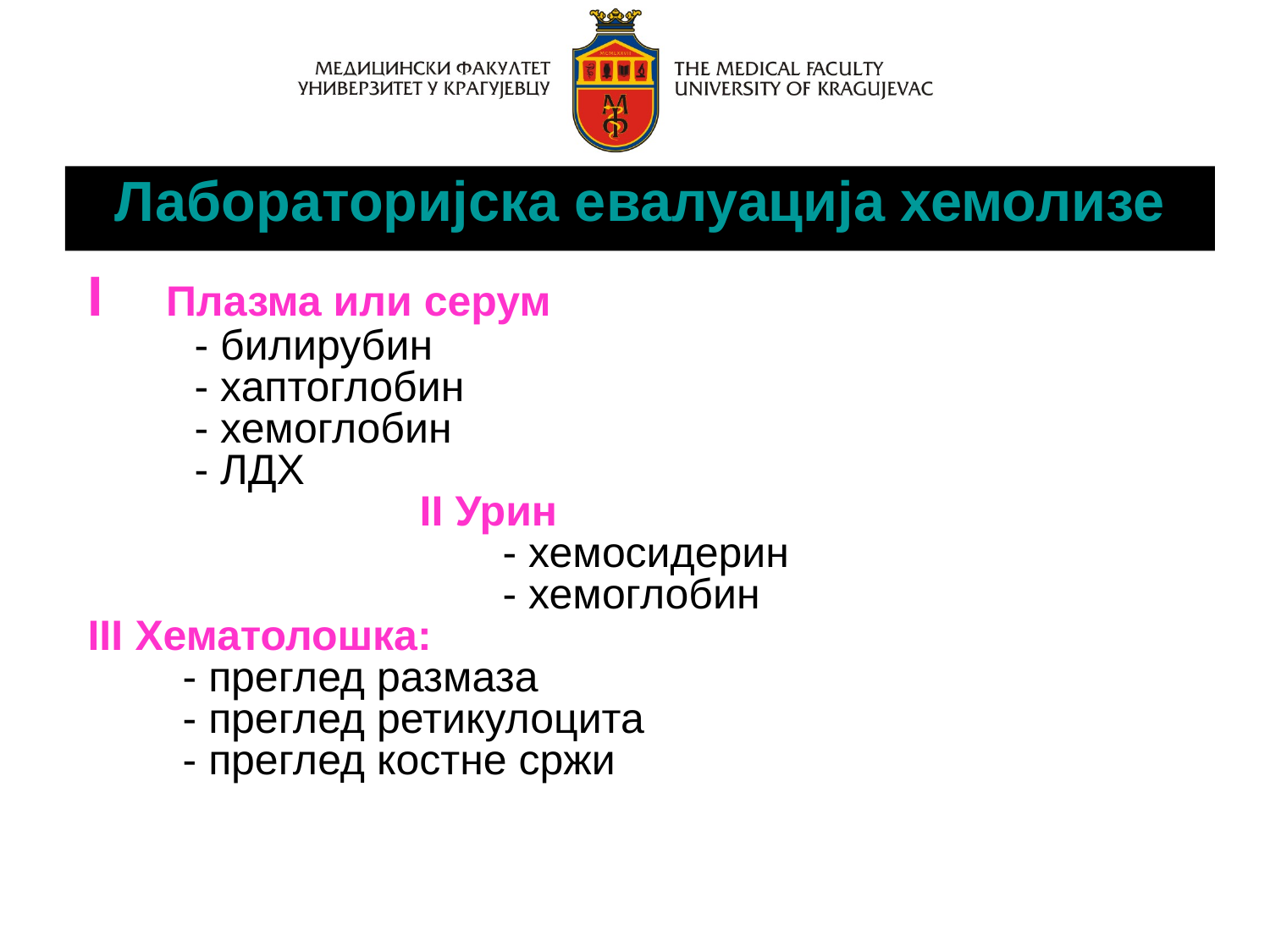

Лабораторијска евалуација хемолизе
I    Плазма или серум
         - билирубин
         - хаптоглобин
         - хемоглобин
         - ЛДХ
                            II Урин
                                   - хемосидерин
                                   - хемоглобин
III Хематолошка:
        - преглед размаза
        - преглед ретикулоцита
        - преглед костне сржи